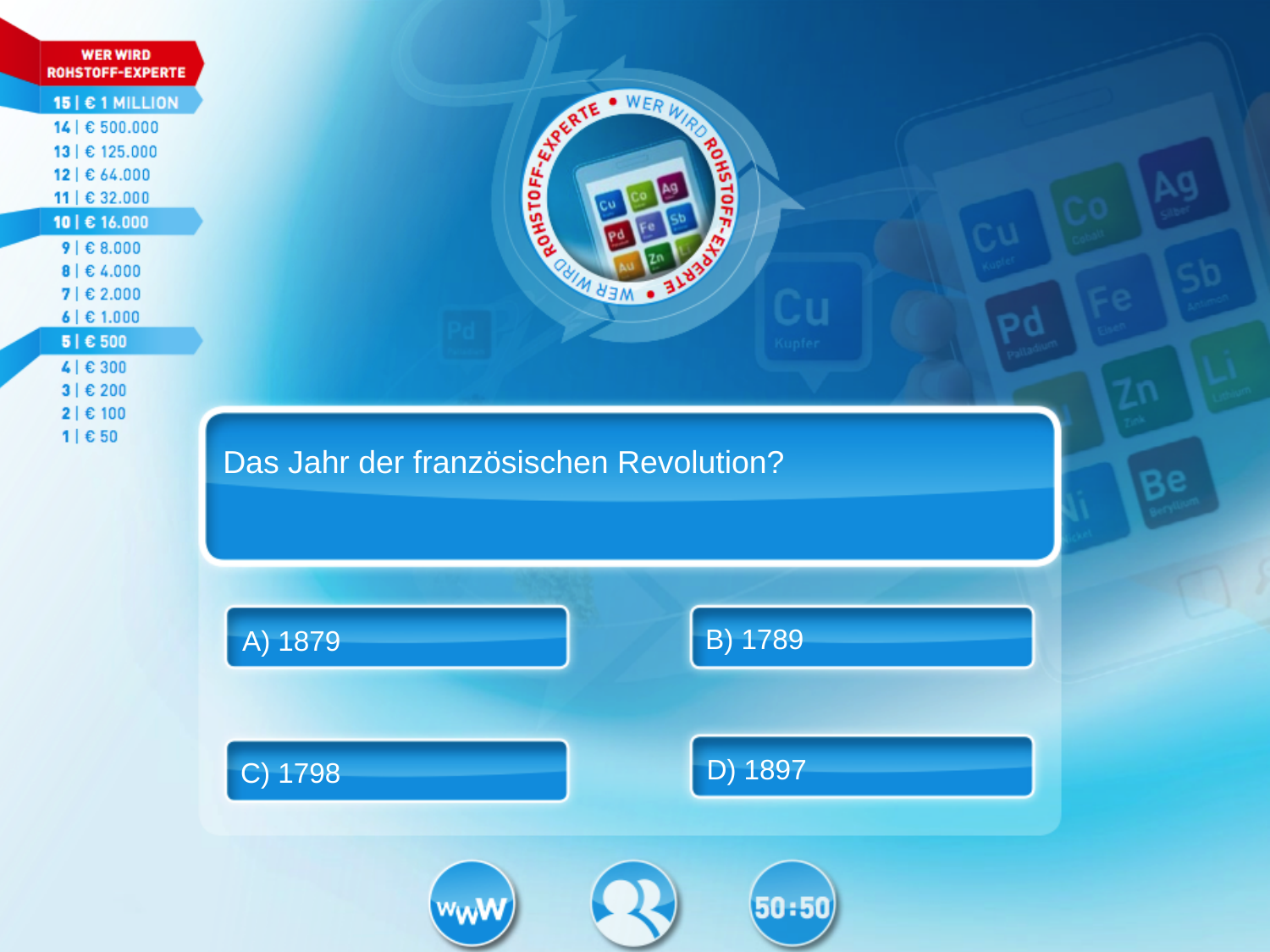

Das Jahr der französischen Revolution?
B) 1789
A) 1879
D) 1897
C) 1798